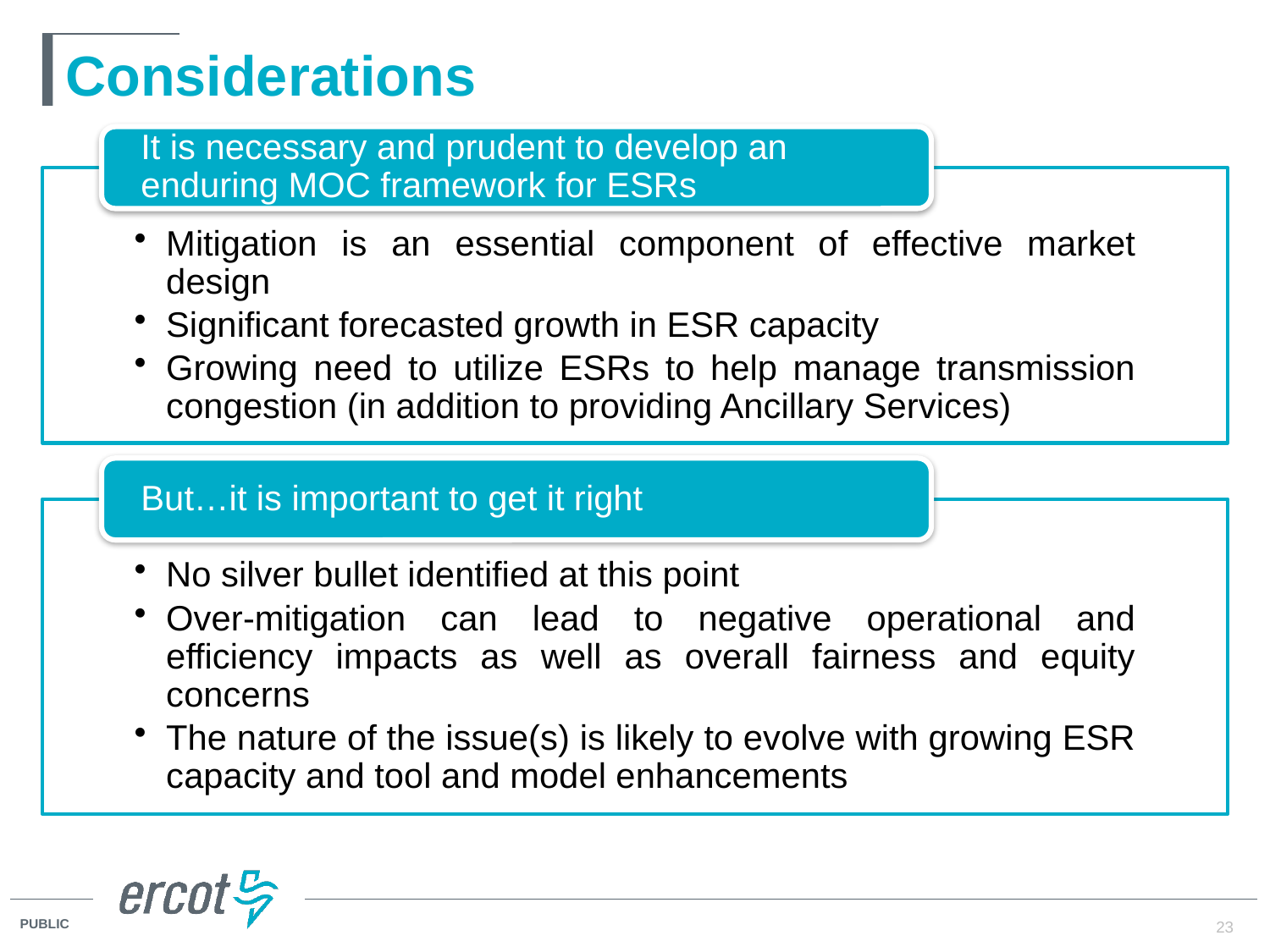

# Considerations
Mitigation is an essential component of effective market design
Significant forecasted growth in ESR capacity
Growing need to utilize ESRs to help manage transmission congestion (in addition to providing Ancillary Services)
It is necessary and prudent to develop an enduring MOC framework for ESRs
No silver bullet identified at this point
Over-mitigation can lead to negative operational and efficiency impacts as well as overall fairness and equity concerns
The nature of the issue(s) is likely to evolve with growing ESR capacity and tool and model enhancements
But…it is important to get it right
23